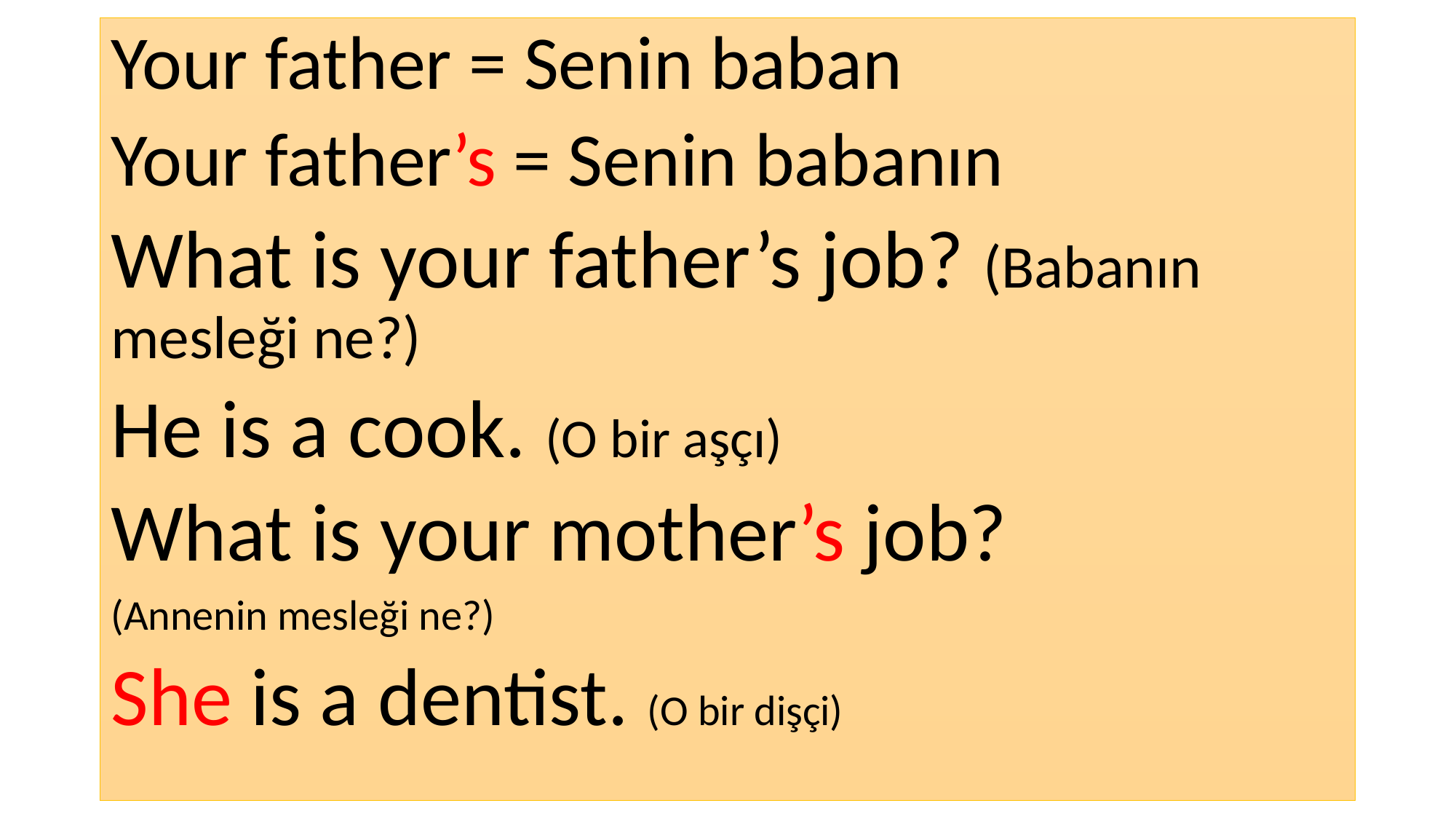

Your father = Senin baban
Your father’s = Senin babanın
What is your father’s job? (Babanın mesleği ne?)
He is a cook. (O bir aşçı)
What is your mother’s job?
(Annenin mesleği ne?)
She is a dentist. (O bir dişçi)